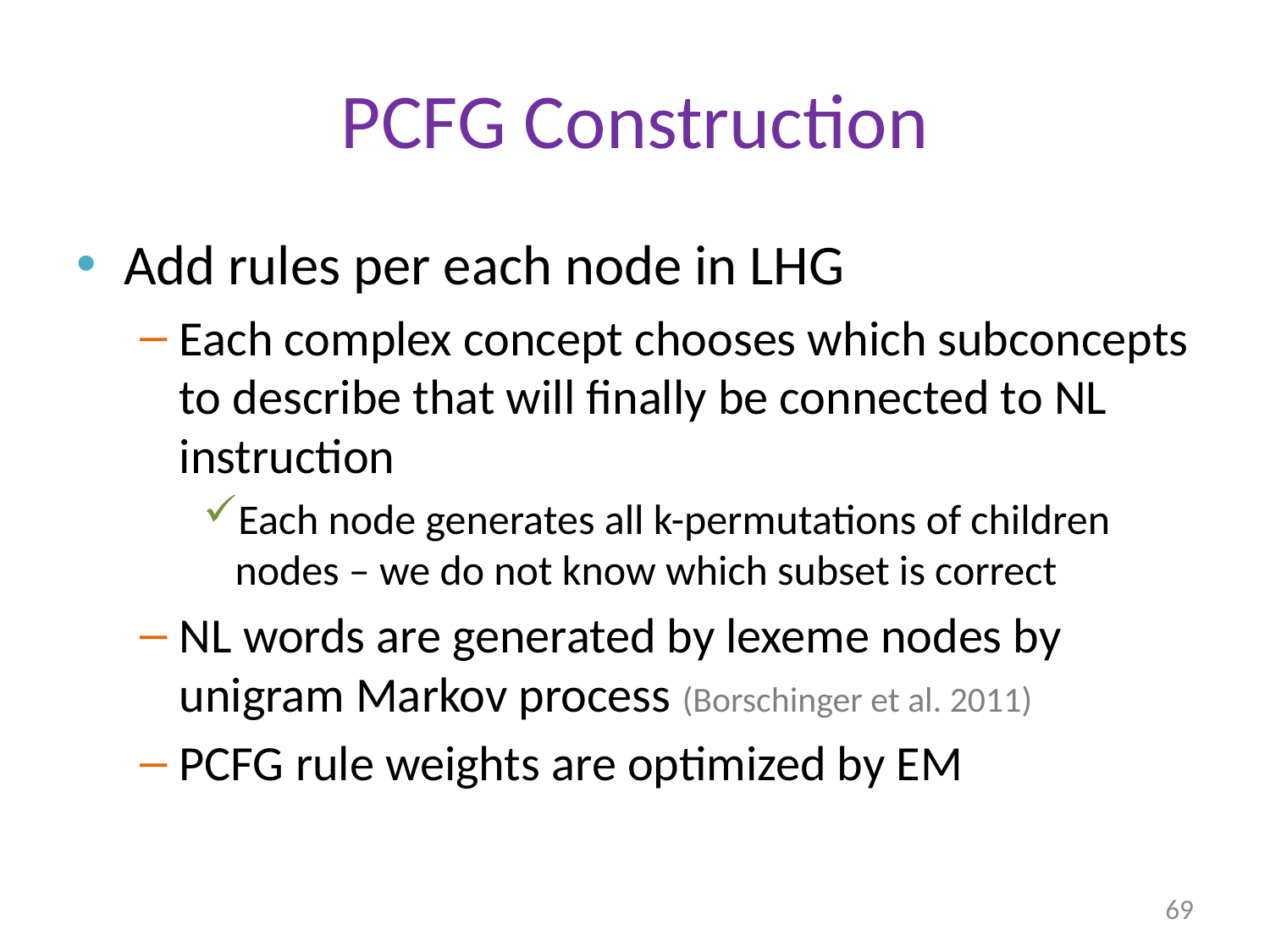

# PCFG Construction
Add rules per each node in LHG
Each complex concept chooses which subconcepts to describe that will finally be connected to NL instruction
Each node generates all k-permutations of children nodes – we do not know which subset is correct
NL words are generated by lexeme nodes by unigram Markov process (Borschinger et al. 2011)
PCFG rule weights are optimized by EM
69